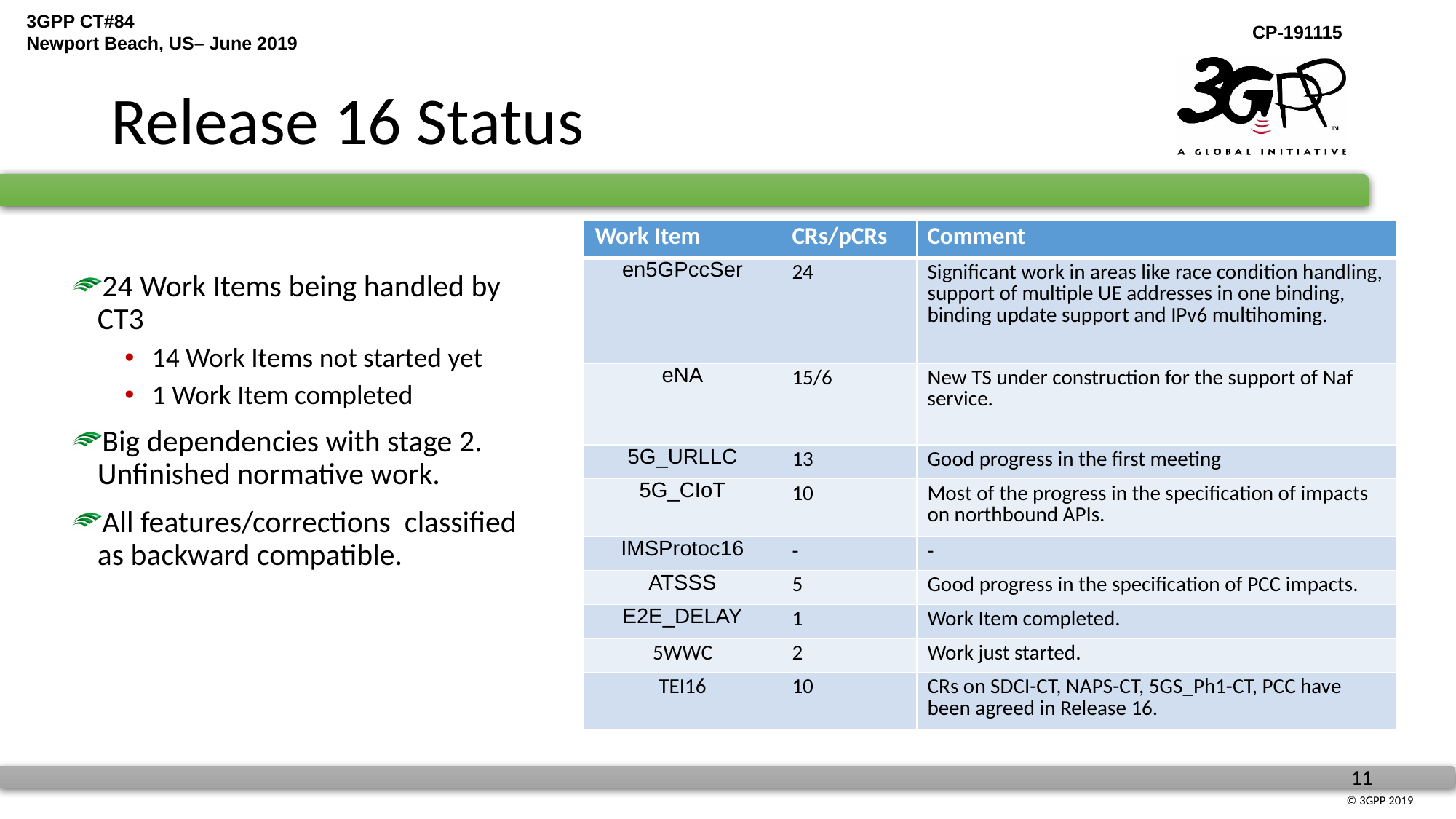

# Release 16 Status
| Work Item | CRs/pCRs | Comment |
| --- | --- | --- |
| en5GPccSer | 24 | Significant work in areas like race condition handling, support of multiple UE addresses in one binding, binding update support and IPv6 multihoming. |
| eNA | 15/6 | New TS under construction for the support of Naf service. |
| 5G\_URLLC | 13 | Good progress in the first meeting |
| 5G\_CIoT | 10 | Most of the progress in the specification of impacts on northbound APIs. |
| IMSProtoc16 | - | - |
| ATSSS | 5 | Good progress in the specification of PCC impacts. |
| E2E\_DELAY | 1 | Work Item completed. |
| 5WWC | 2 | Work just started. |
| TEI16 | 10 | CRs on SDCI-CT, NAPS-CT, 5GS\_Ph1-CT, PCC have been agreed in Release 16. |
24 Work Items being handled by CT3
14 Work Items not started yet
1 Work Item completed
Big dependencies with stage 2. Unfinished normative work.
All features/corrections  classified as backward compatible.